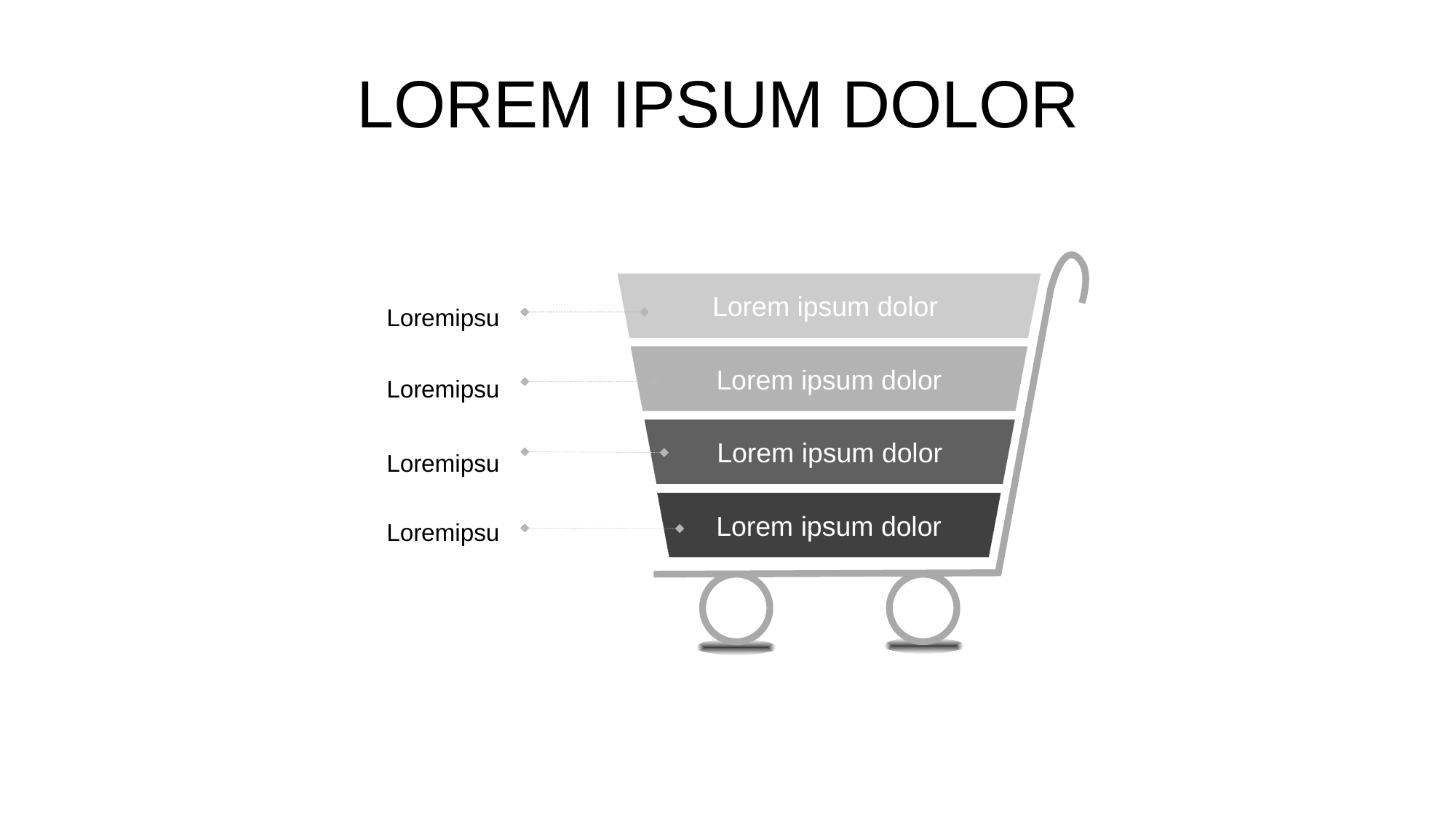

# LOREM IPSUM DOLOR

Lorem ipsum dolor
Loremipsu
Lorem ipsum dolor
Loremipsu
Lorem ipsum dolor
Loremipsu
Lorem ipsum dolor
Loremipsu